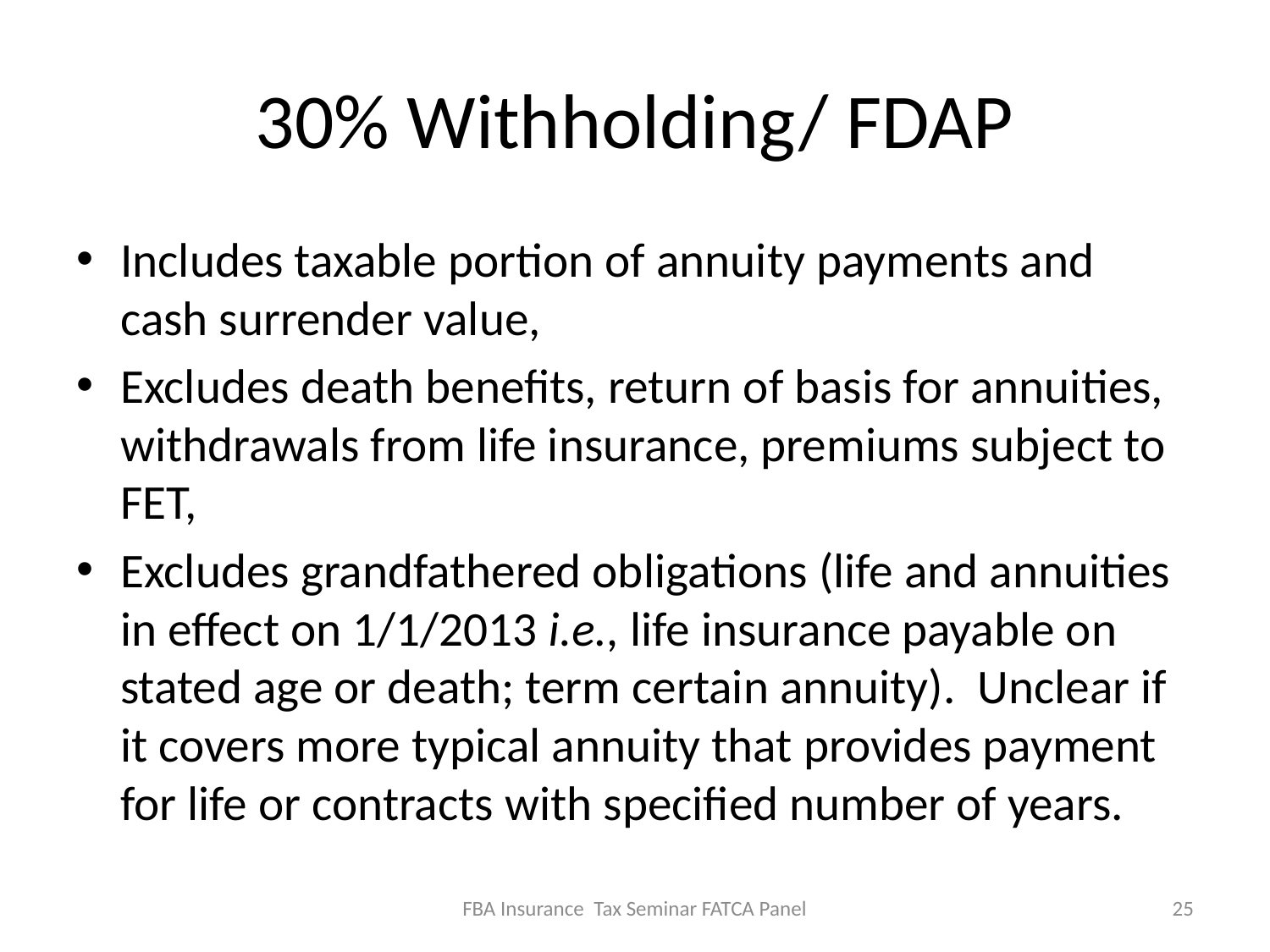

# 30% Withholding/ FDAP
Includes taxable portion of annuity payments and cash surrender value,
Excludes death benefits, return of basis for annuities, withdrawals from life insurance, premiums subject to FET,
Excludes grandfathered obligations (life and annuities in effect on 1/1/2013 i.e., life insurance payable on stated age or death; term certain annuity).  Unclear if it covers more typical annuity that provides payment for life or contracts with specified number of years.

FBA Insurance  Tax Seminar FATCA Panel
25